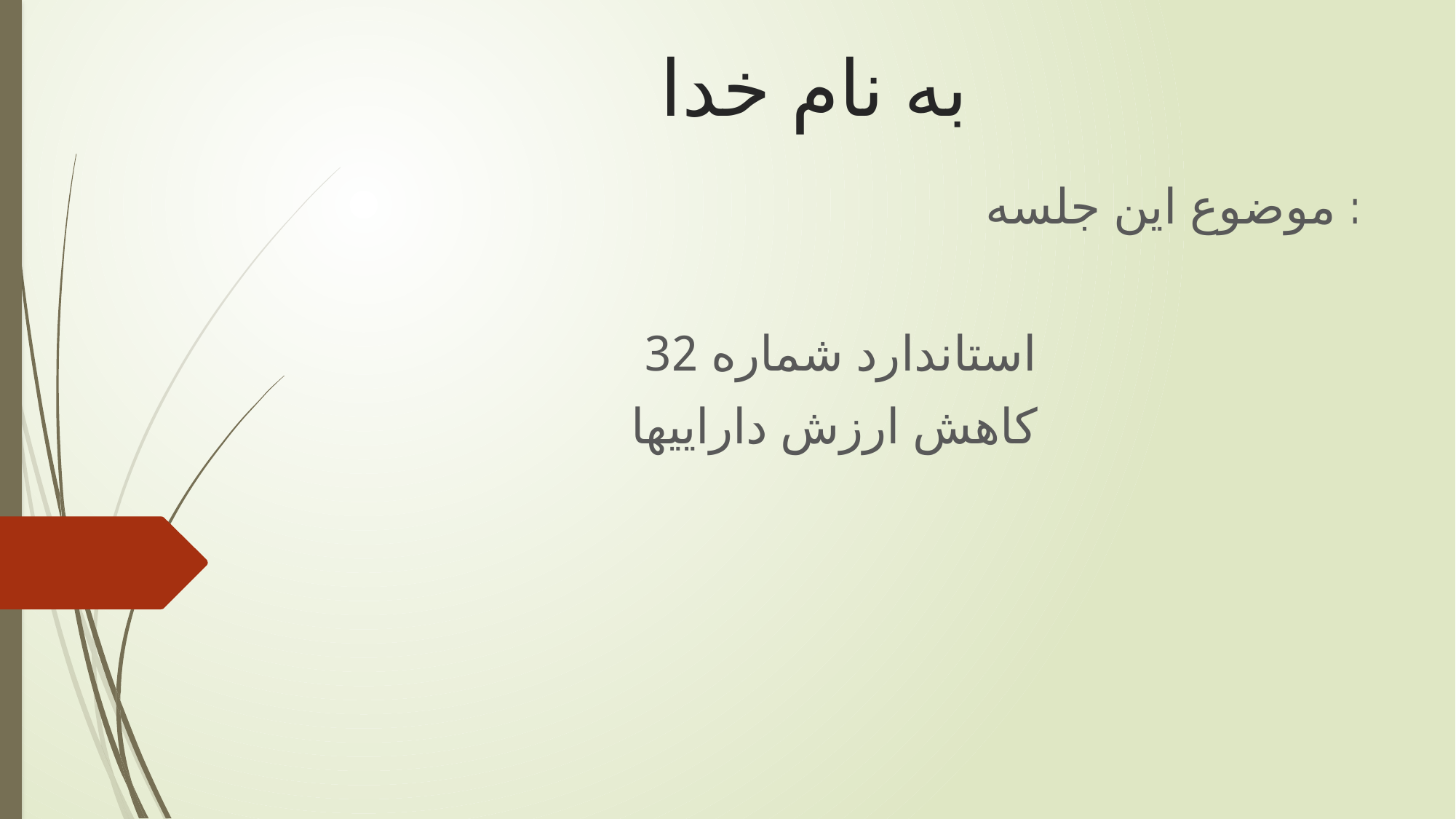

# به نام خدا
موضوع این جلسه :

استاندارد شماره 32
کاهش ارزش داراییها